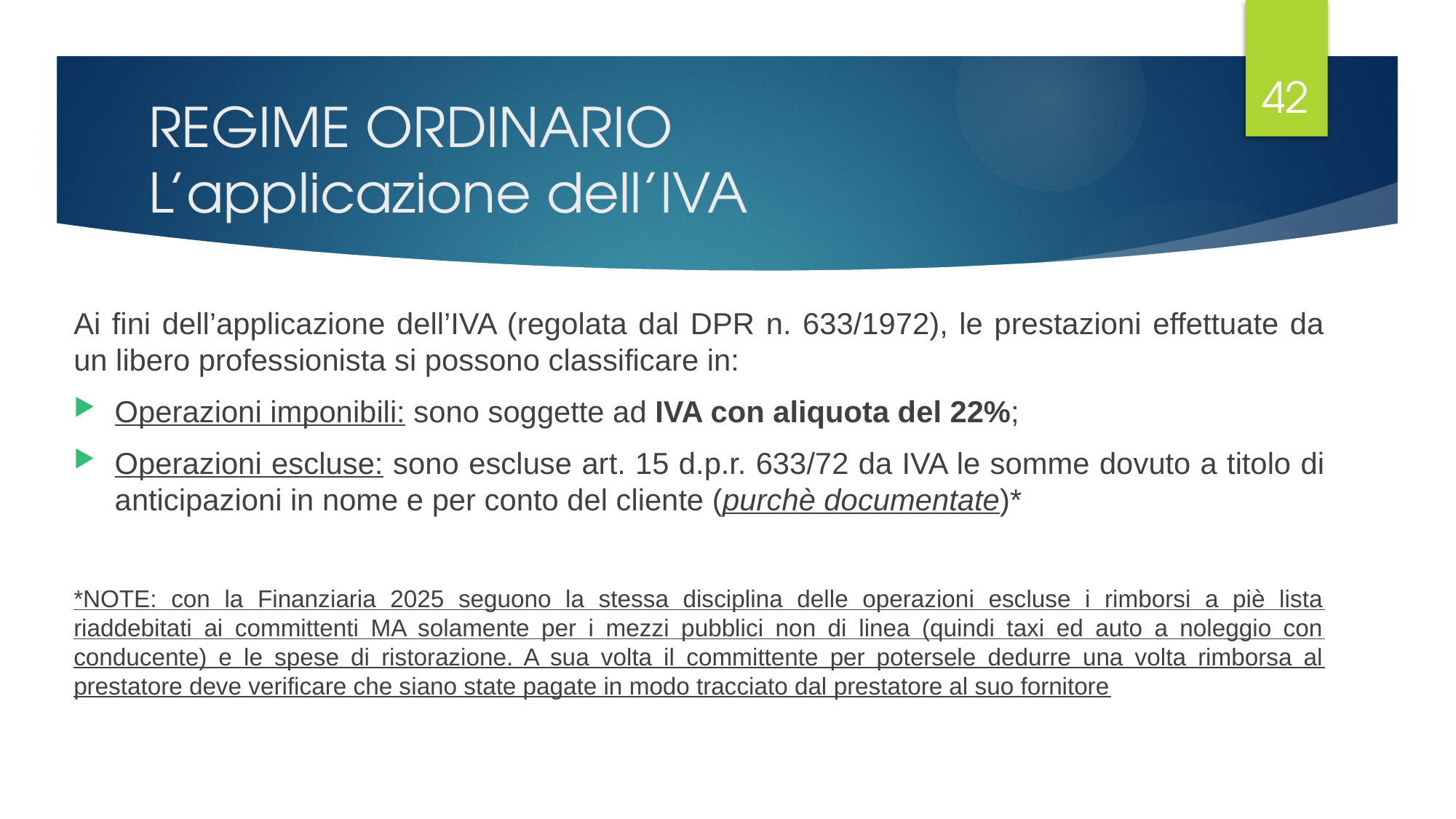

42
# REGIME ORDINARIO L’applicazione dell’IVA
Ai fini dell’applicazione dell’IVA (regolata dal DPR n. 633/1972), le prestazioni effettuate da un libero professionista si possono classificare in:
Operazioni imponibili: sono soggette ad IVA con aliquota del 22%;
Operazioni escluse: sono escluse art. 15 d.p.r. 633/72 da IVA le somme dovuto a titolo di anticipazioni in nome e per conto del cliente (purchè documentate)*

*NOTE: con la Finanziaria 2025 seguono la stessa disciplina delle operazioni escluse i rimborsi a piè lista riaddebitati ai committenti MA solamente per i mezzi pubblici non di linea (quindi taxi ed auto a noleggio con conducente) e le spese di ristorazione. A sua volta il committente per potersele dedurre una volta rimborsa al prestatore deve verificare che siano state pagate in modo tracciato dal prestatore al suo fornitore